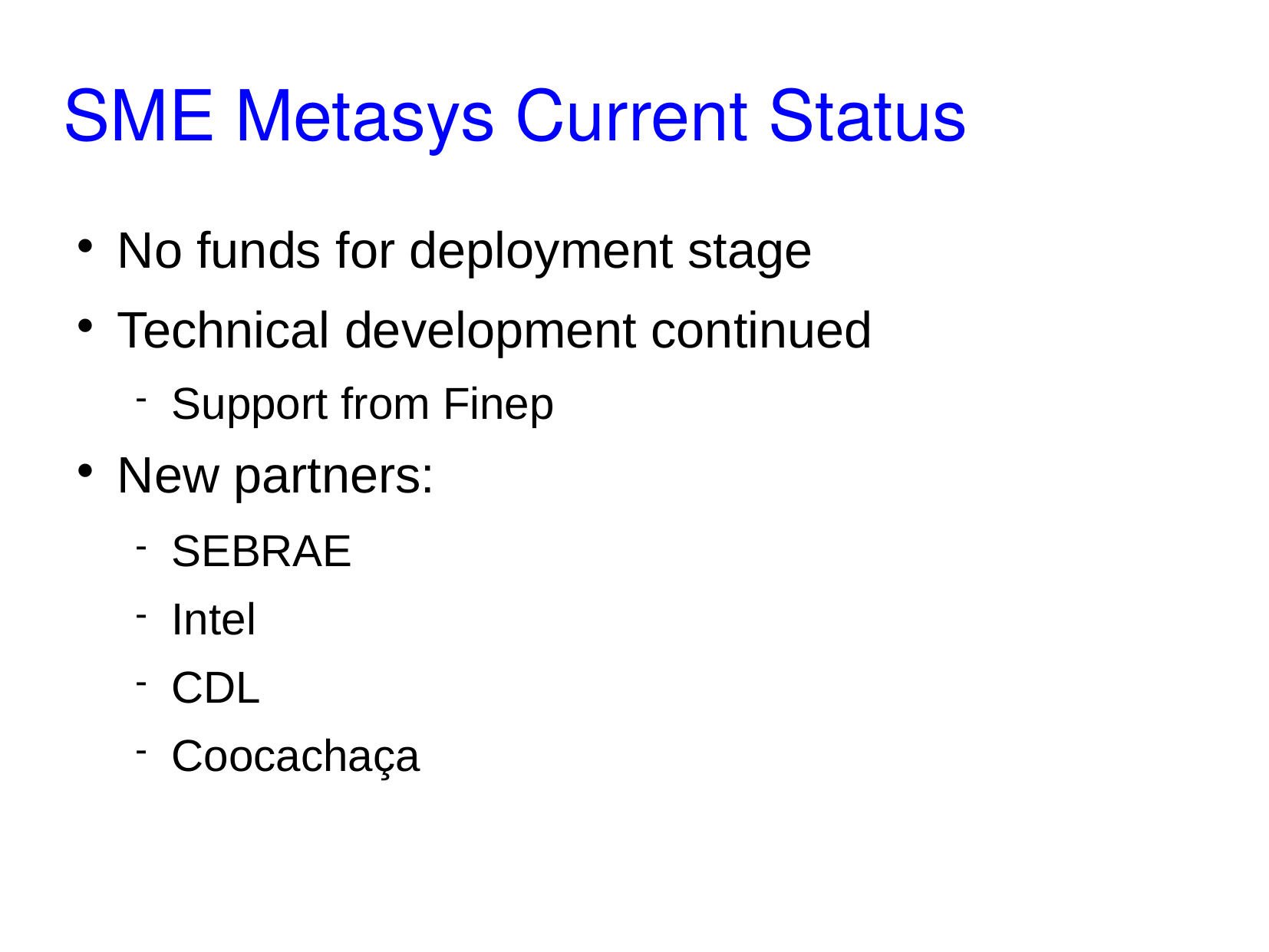

# SME Metasys Current Status
No funds for deployment stage
Technical development continued
Support from Finep
New partners:
SEBRAE
Intel
CDL
Coocachaça